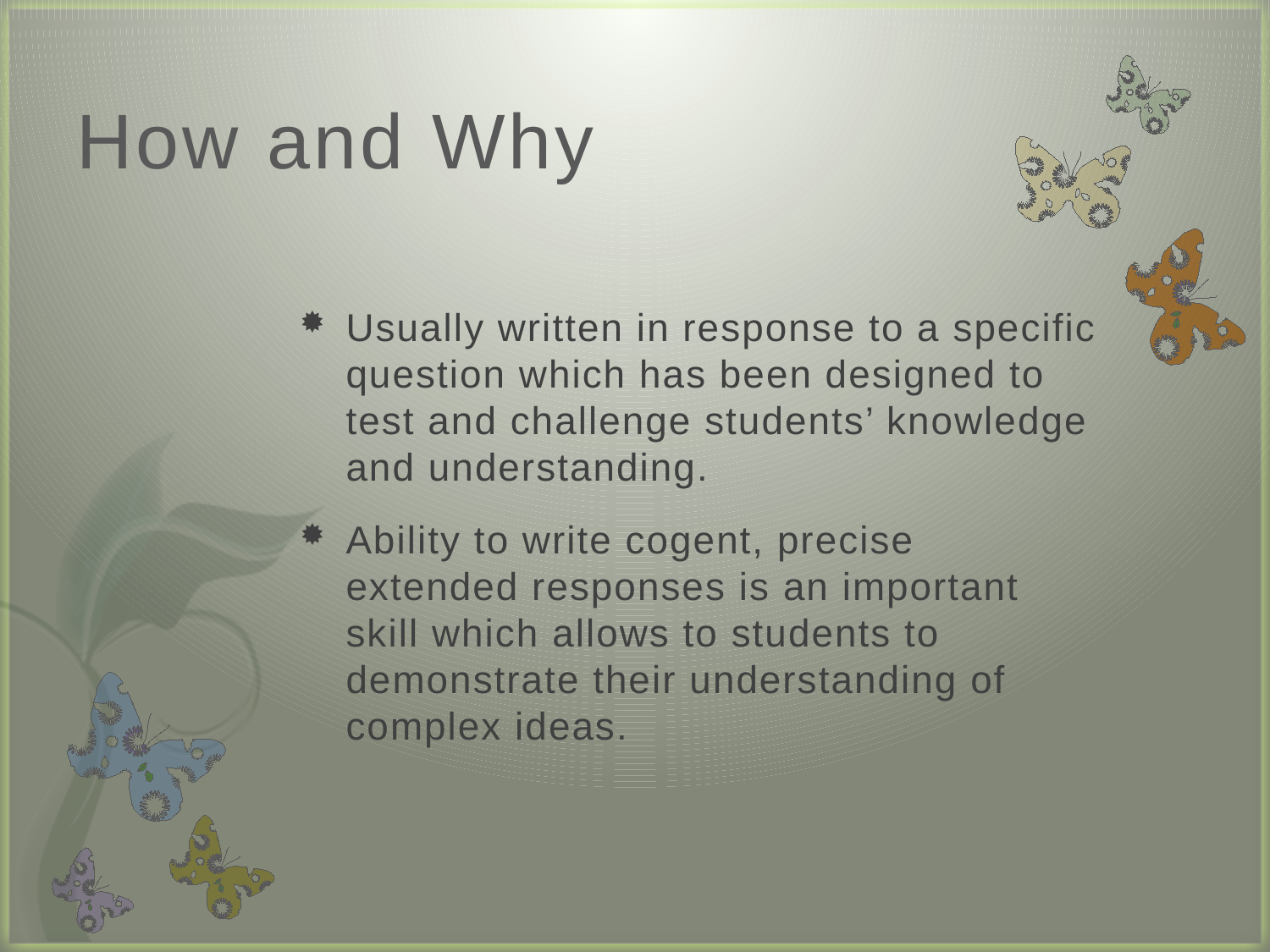

# How and Why
Usually written in response to a specific question which has been designed to test and challenge students’ knowledge and understanding.
Ability to write cogent, precise extended responses is an important skill which allows to students to demonstrate their understanding of complex ideas.